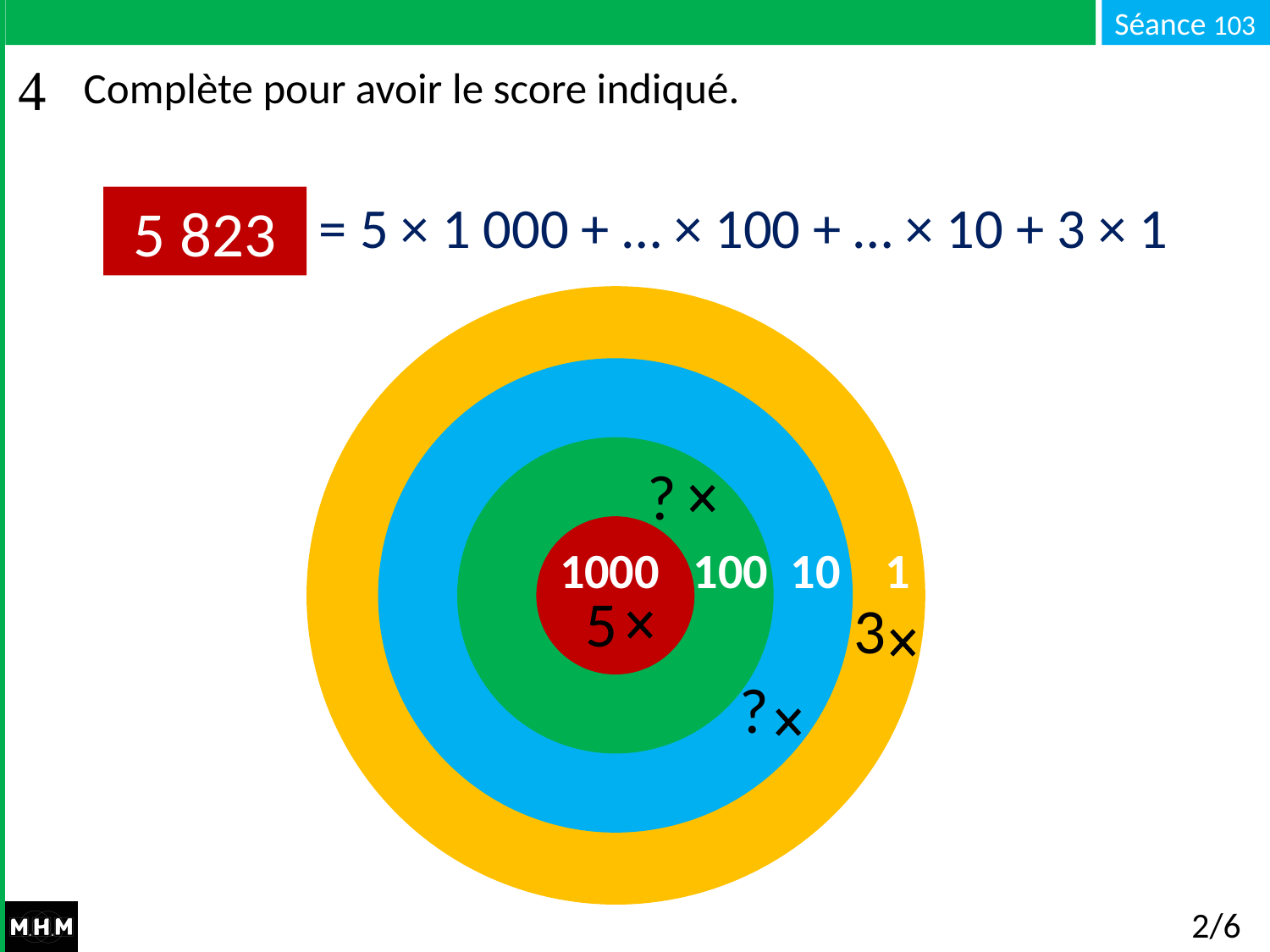

# Complète pour avoir le score indiqué.
= 5 × 1 000 + … × 100 + … × 10 + 3 × 1
5 823

 1000   100  10    1
?

5

3

?

2/6